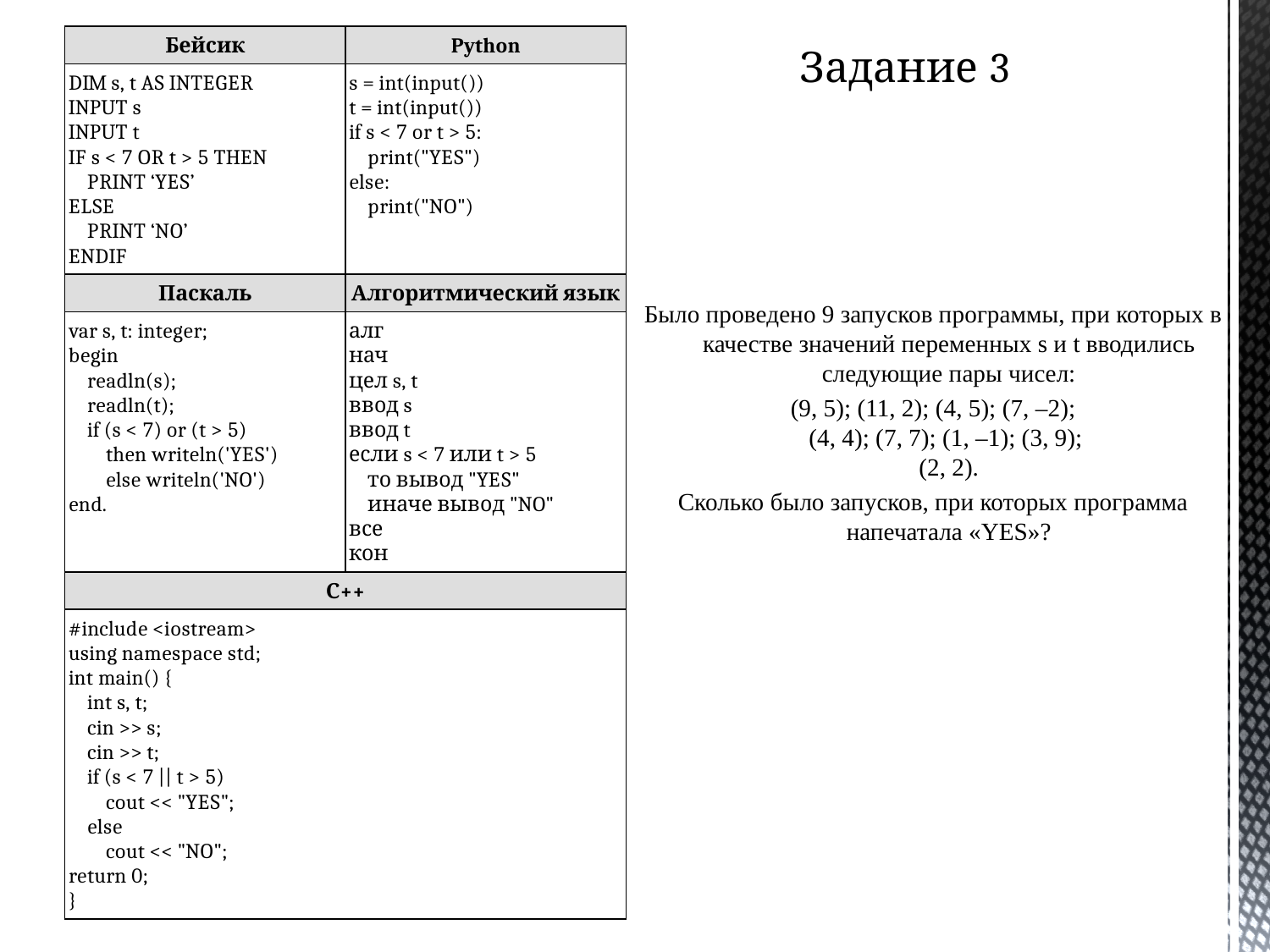

| Бейсик | Python |
| --- | --- |
| DIM s, t AS INTEGER INPUT s INPUT t IF s < 7 OR t > 5 THEN     PRINT ‘YES’ ELSE     PRINT ‘NO’ ENDIF | s = int(input()) t = int(input()) if s < 7 or t > 5:     print("YES") else:     print("NO") |
| Паскаль | Алгоритмический язык |
| var s, t: integer; begin     readln(s);     readln(t);     if (s < 7) or (t > 5)         then writeln('YES')         else writeln('NO') end. | алг нач цел s, t ввод s ввод t если s < 7 или t > 5     то вывод "YES"     иначе вывод "NO" все кон |
| С++ |  |
| #include <iostream> using namespace std; int main() {     int s, t;     cin >> s;     cin >> t;     if (s < 7 || t > 5)         cout << "YES";     else         cout << "NO"; return 0; } |  |
Задание 3
Было проведено 9 запусков программы, при которых в качестве значений переменных s и t вводились следующие пары чисел:
 (9, 5); (11, 2); (4, 5); (7, –2);
(4, 4); (7, 7); (1, –1); (3, 9);
(2, 2).
Сколько было запусков, при которых программа напечатала «YES»?